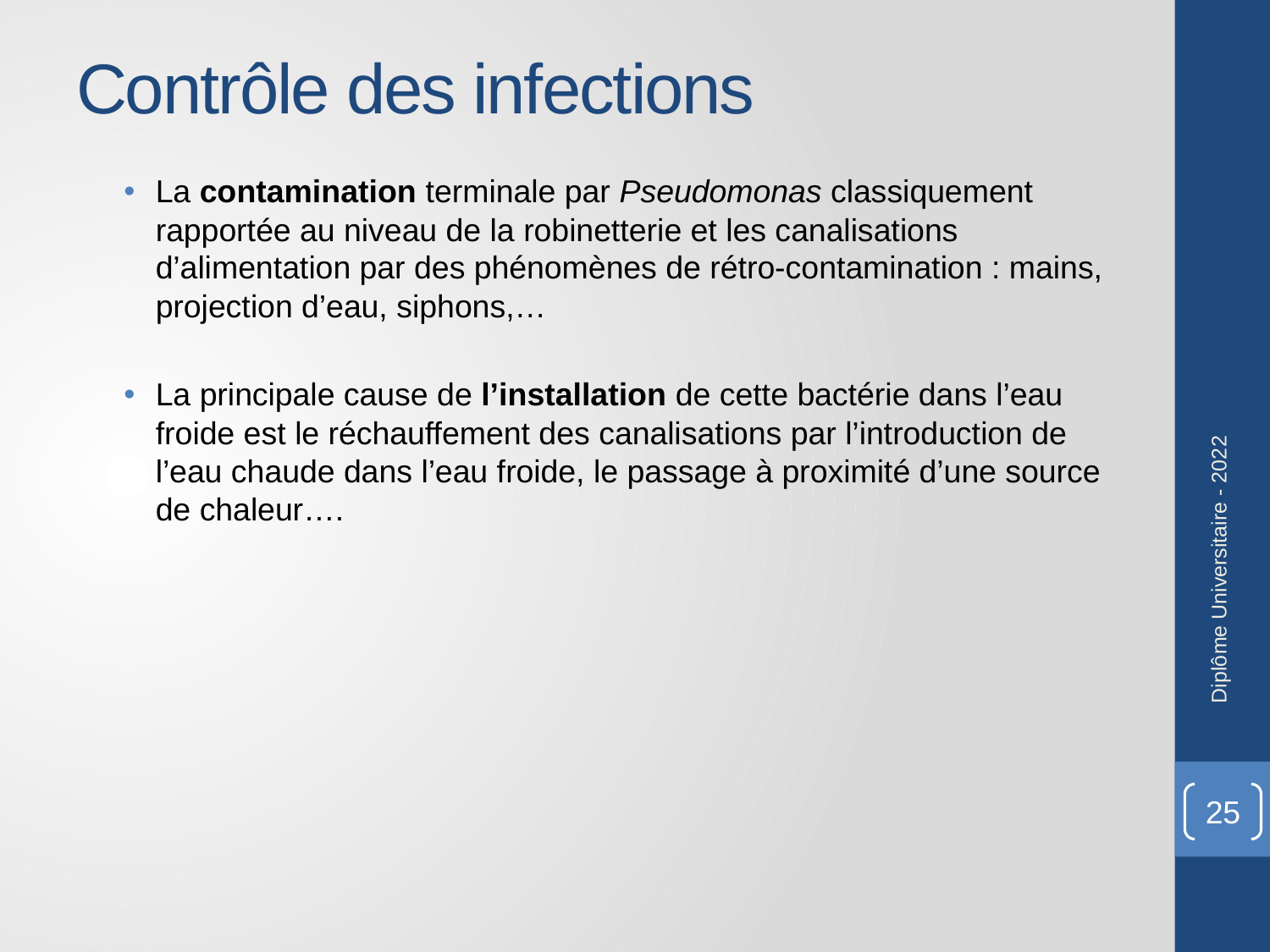

# Contrôle des infections
La contamination terminale par Pseudomonas classiquement rapportée au niveau de la robinetterie et les canalisations d’alimentation par des phénomènes de rétro-contamination : mains, projection d’eau, siphons,…

La principale cause de l’installation de cette bactérie dans l’eau froide est le réchauffement des canalisations par l’introduction de l’eau chaude dans l’eau froide, le passage à proximité d’une source de chaleur….
Diplôme Universitaire - 2022
25